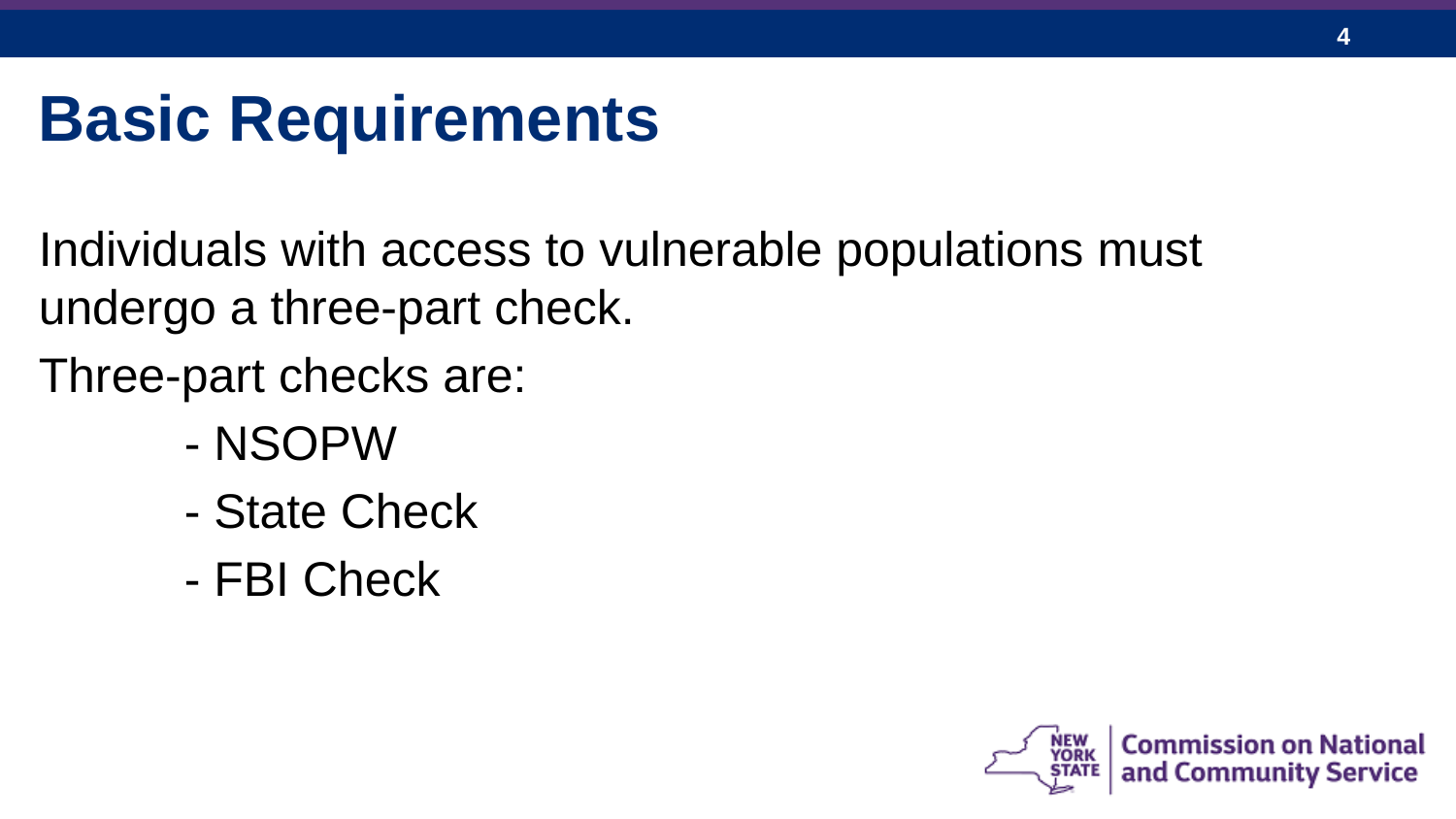

Basic Requirements
Individuals with access to vulnerable populations must undergo a three-part check.
Three-part checks are:
	- NSOPW
	- State Check
	- FBI Check